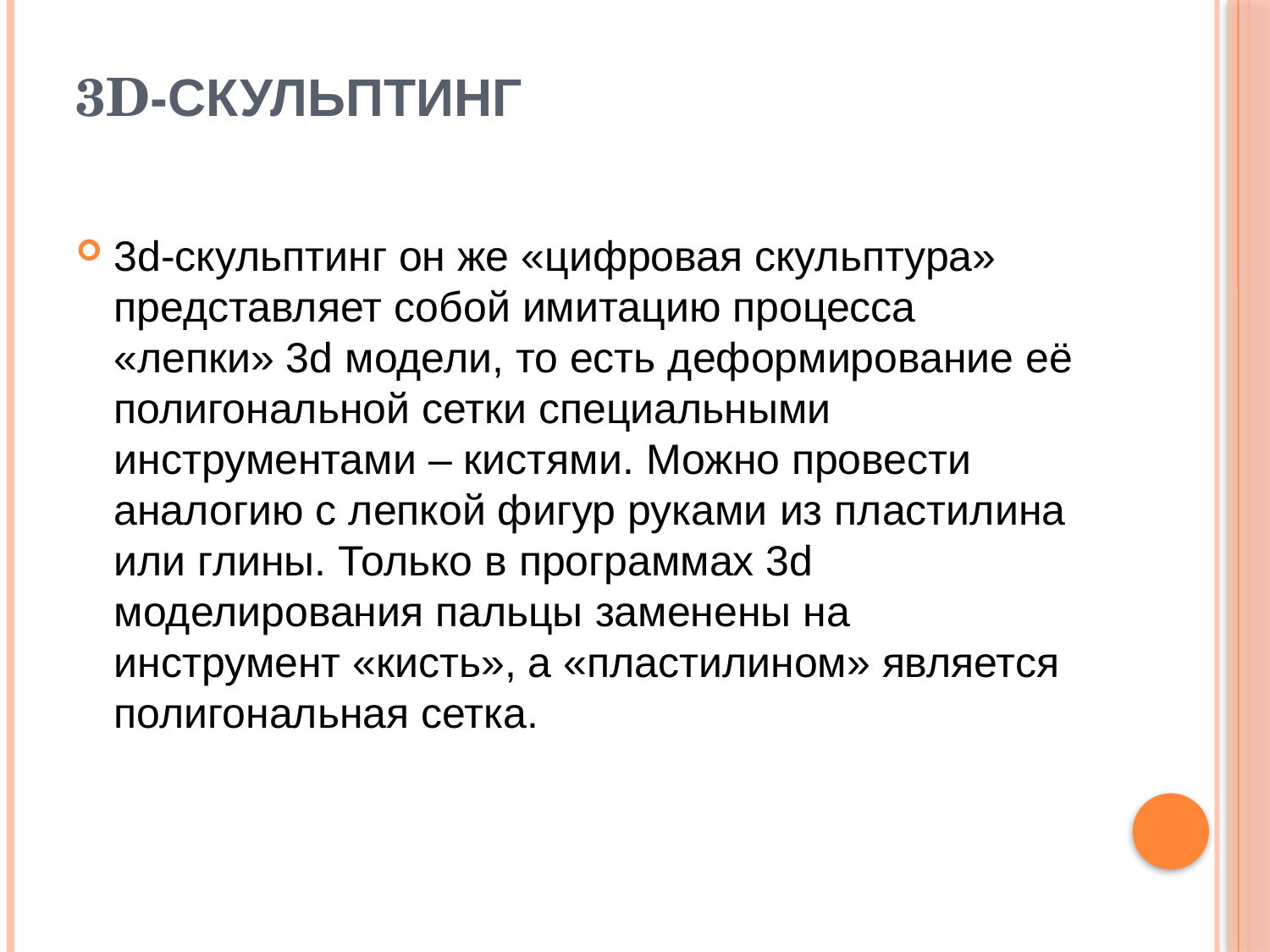

# 3d-скульптинг
3d-скульптинг он же «цифровая скульптура» представляет собой имитацию процесса «лепки» 3d модели, то есть деформирование её полигональной сетки специальными инструментами – кистями. Можно провести аналогию с лепкой фигур руками из пластилина или глины. Только в программах 3d моделирования пальцы заменены на инструмент «кисть», а «пластилином» является полигональная сетка.